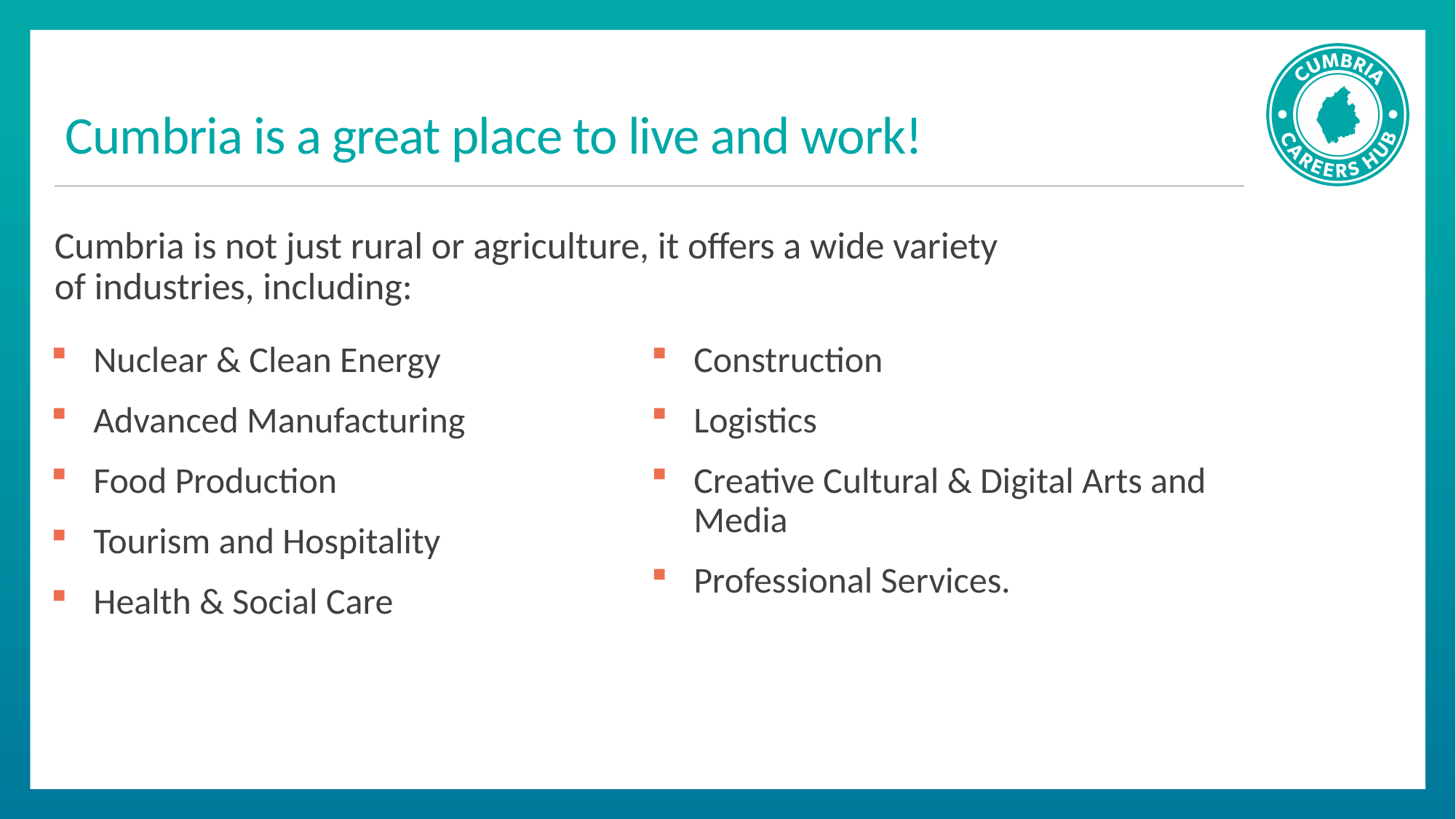

# Cumbria is a great place to live and work!
Cumbria is not just rural or agriculture, it offers a wide variety of industries, including:
Nuclear & Clean Energy
Advanced Manufacturing
Food Production
Tourism and Hospitality
Health & Social Care
Construction
Logistics
Creative Cultural & Digital Arts and Media
Professional Services.